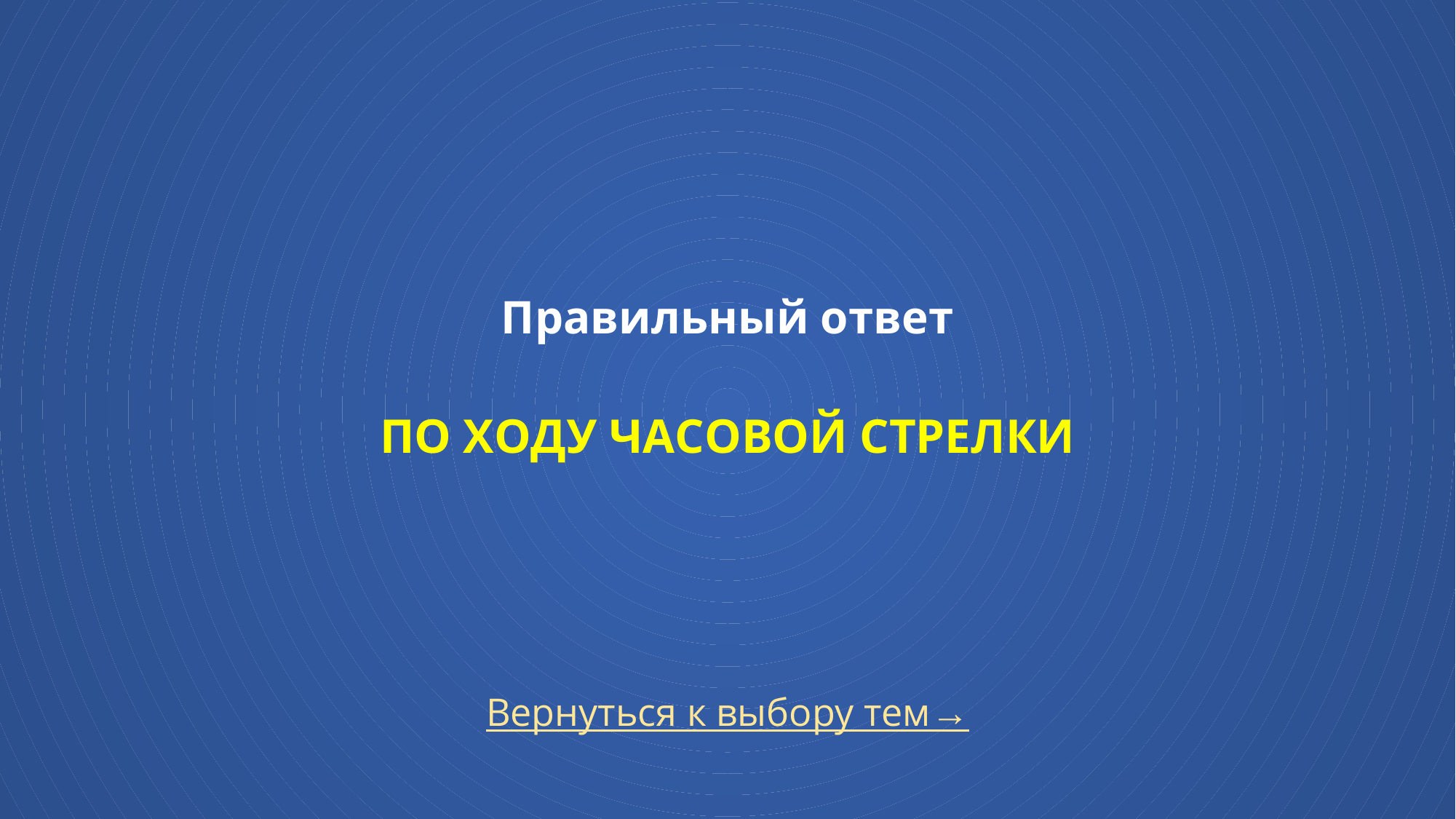

# Правильный ответ по ходу часовой стрелки
Вернуться к выбору тем→